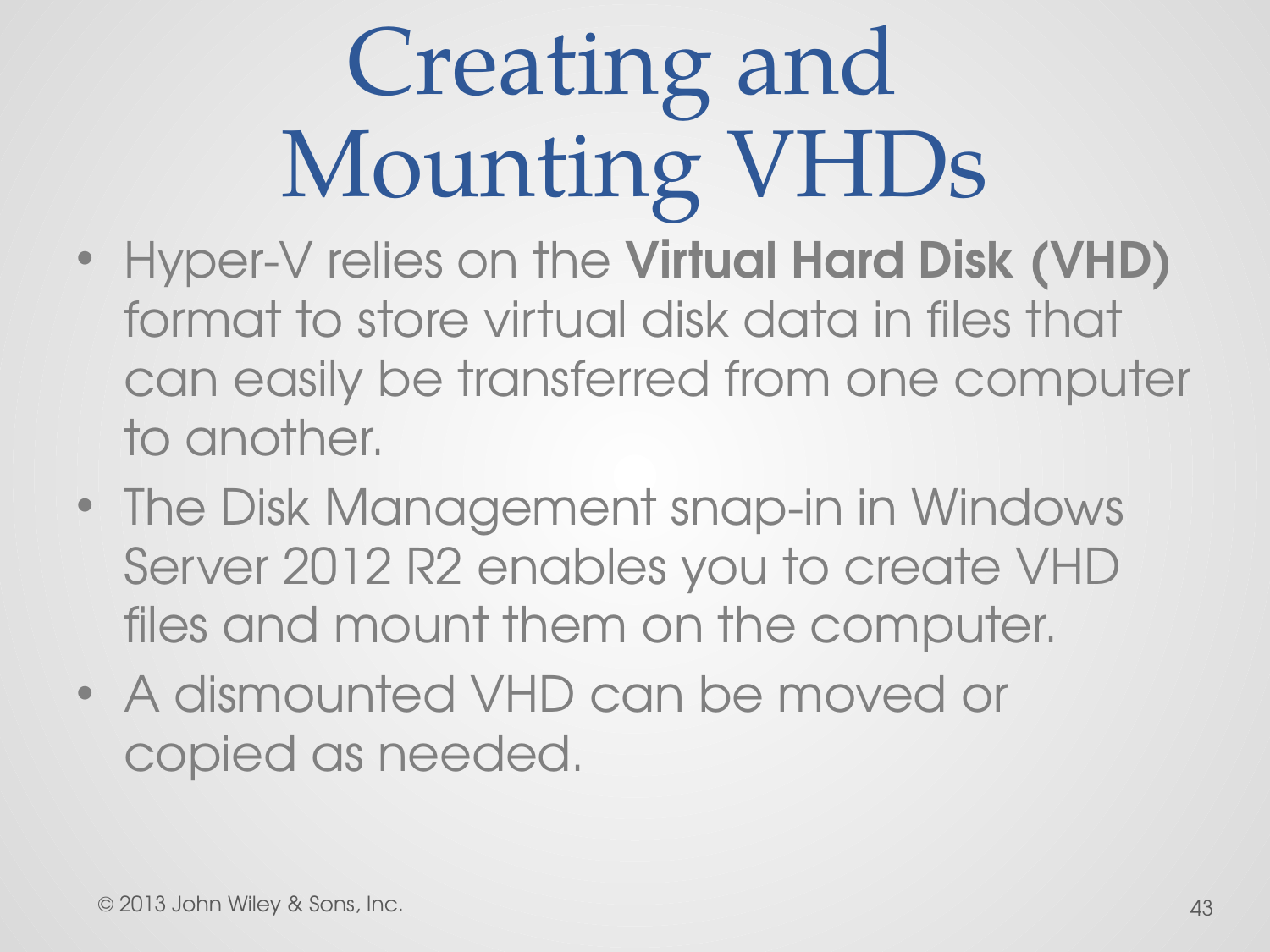

# Creating and Mounting VHDs
Hyper-V relies on the Virtual Hard Disk (VHD) format to store virtual disk data in files that can easily be transferred from one computer to another.
The Disk Management snap-in in Windows Server 2012 R2 enables you to create VHD files and mount them on the computer.
A dismounted VHD can be moved or copied as needed.
© 2013 John Wiley & Sons, Inc.
43